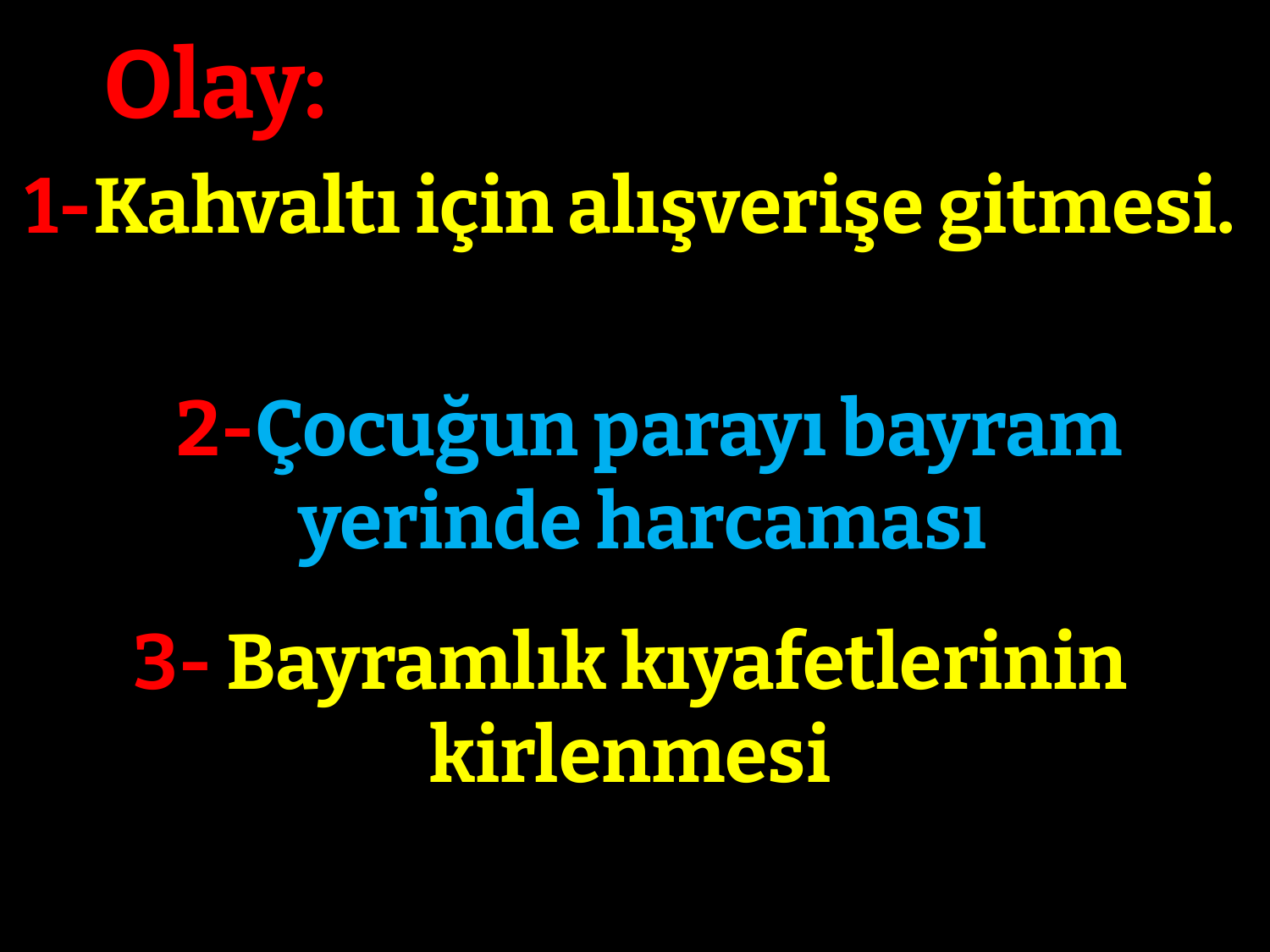

Olay:
1-Kahvaltı için alışverişe gitmesi.
#
2-Çocuğun parayı bayram yerinde harcaması
3- Bayramlık kıyafetlerinin kirlenmesi

...www.sorubak.com...